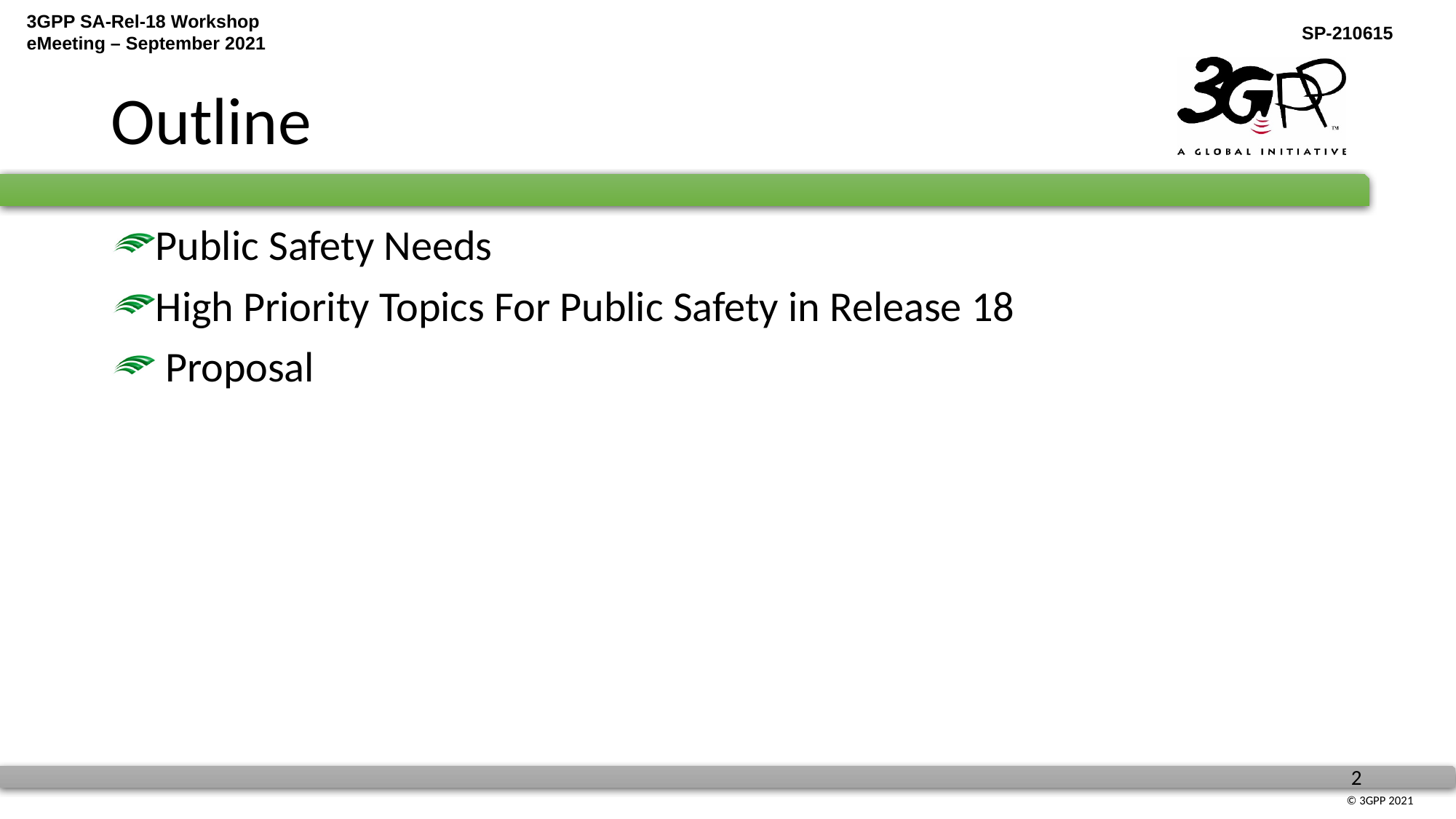

# Outline
Public Safety Needs
High Priority Topics For Public Safety in Release 18
 Proposal